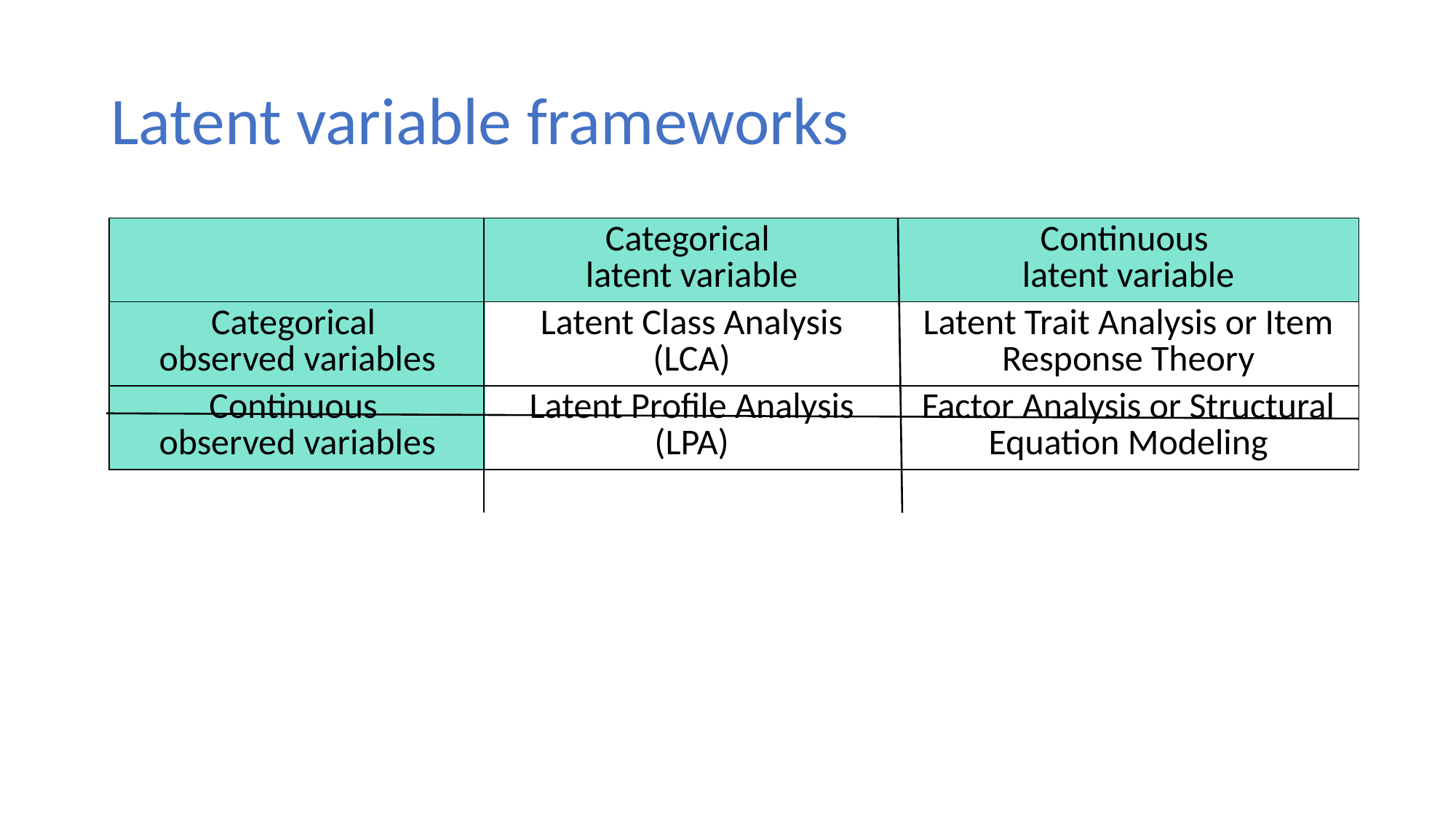

# Latent variable frameworks
|  | Categorical latent variable | Continuous latent variable |
| --- | --- | --- |
| Categorical observed variables | Latent Class Analysis (LCA) | Latent Trait Analysis or Item Response Theory |
| Continuous observed variables | Latent Profile Analysis (LPA) | Factor Analysis or Structural Equation Modeling |